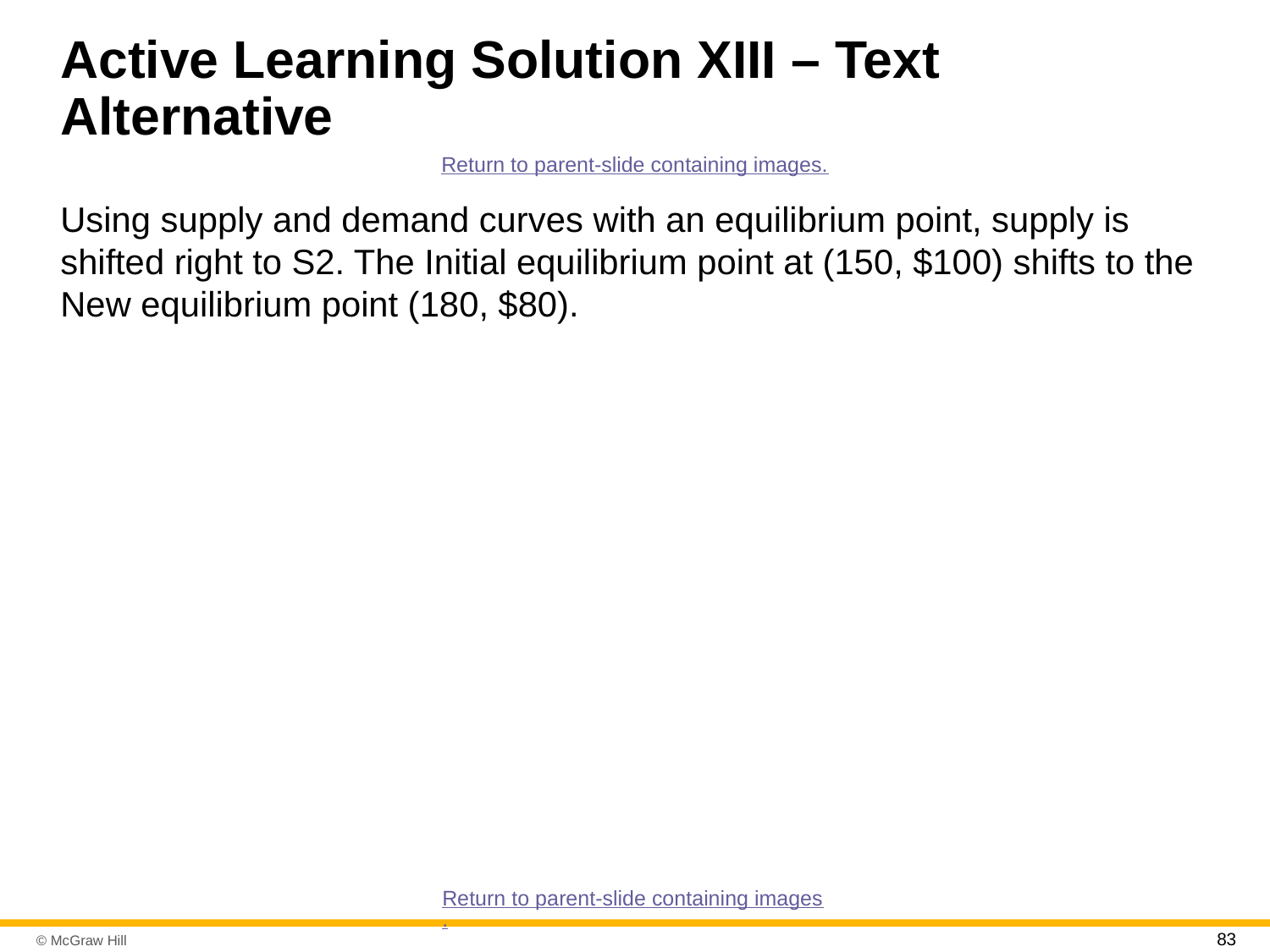

# Active Learning Solution XIII – Text Alternative
Return to parent-slide containing images.
Using supply and demand curves with an equilibrium point, supply is shifted right to S2. The Initial equilibrium point at (150, $100) shifts to the New equilibrium point (180, $80).
Return to parent-slide containing images.